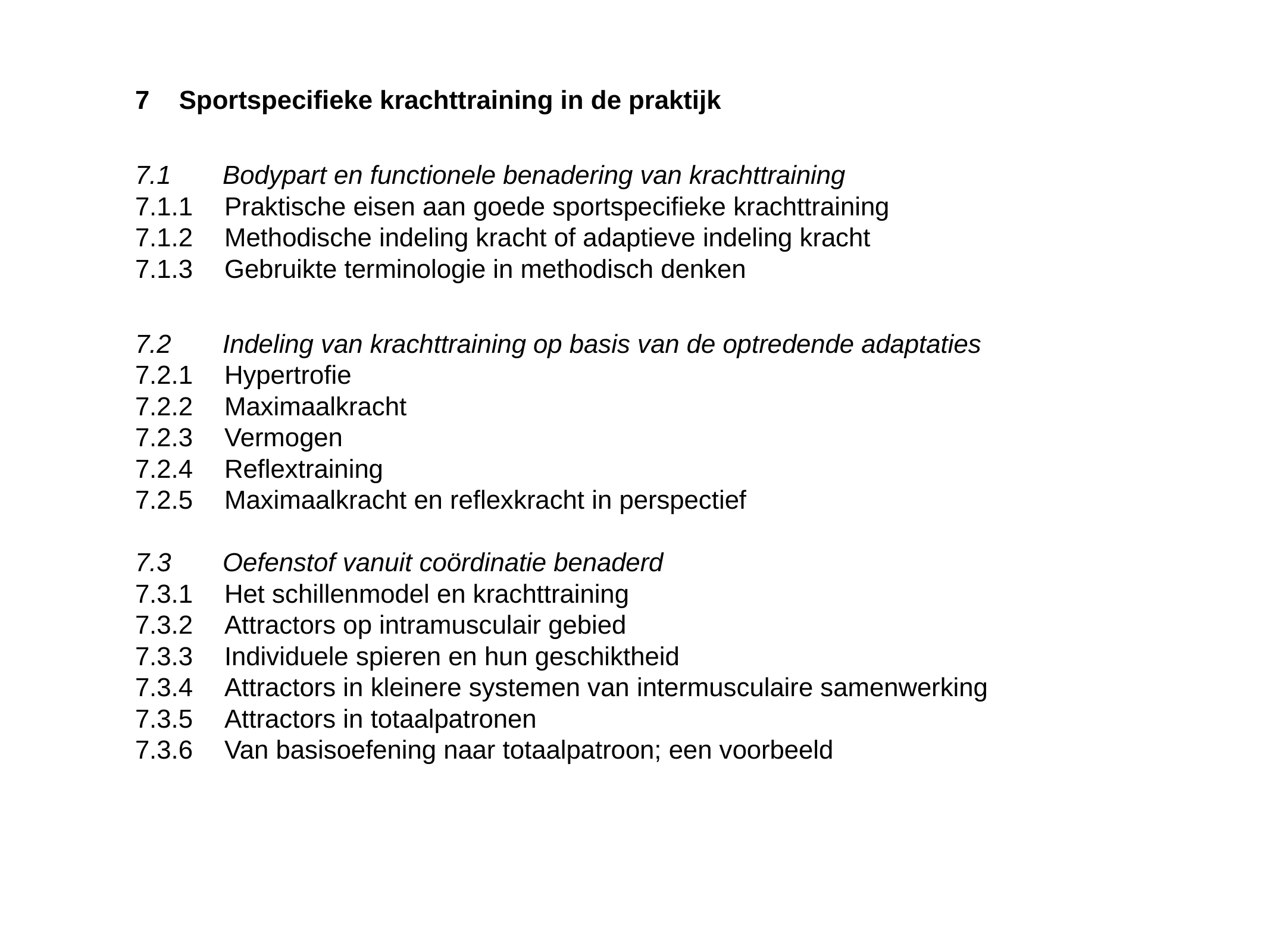

7	Sportspecifieke krachttraining in de praktijk

7.1	      Bodypart en functionele benadering van krachttraining
7.1.1	Praktische eisen aan goede sportspecifieke krachttraining
7.1.2	Methodische indeling kracht of adaptieve indeling kracht
7.1.3	Gebruikte terminologie in methodisch denken

7.2	      Indeling van krachttraining op basis van de optredende adaptaties
7.2.1	Hypertrofie
7.2.2	Maximaalkracht
7.2.3	Vermogen
7.2.4	Reflextraining
7.2.5	Maximaalkracht en reflexkracht in perspectief

7.3	      Oefenstof vanuit coördinatie benaderd
7.3.1	Het schillenmodel en krachttraining
7.3.2	Attractors op intramusculair gebied
7.3.3	Individuele spieren en hun geschiktheid
7.3.4	Attractors in kleinere systemen van intermusculaire samenwerking
7.3.5	Attractors in totaalpatronen
7.3.6	Van basisoefening naar totaalpatroon; een voorbeeld